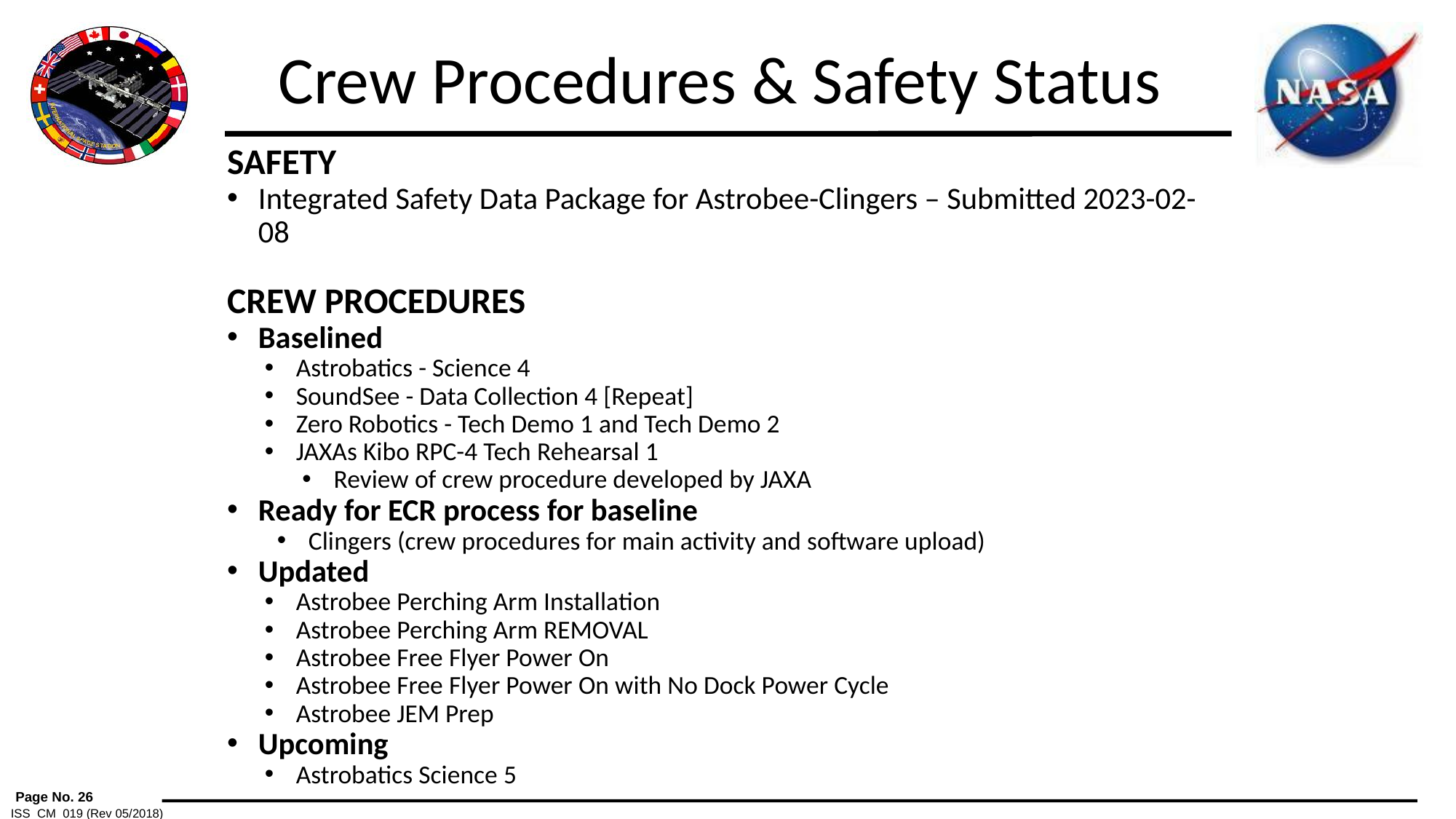

# Crew Procedures & Safety Status

SAFETY
Integrated Safety Data Package for Astrobee-Clingers – Submitted 2023-02-08

CREW PROCEDURES
Baselined
Astrobatics - Science 4
SoundSee - Data Collection 4 [Repeat]
Zero Robotics - Tech Demo 1 and Tech Demo 2
JAXAs Kibo RPC-4 Tech Rehearsal 1
Review of crew procedure developed by JAXA
Ready for ECR process for baseline
Clingers (crew procedures for main activity and software upload)
Updated
Astrobee Perching Arm Installation
Astrobee Perching Arm REMOVAL
Astrobee Free Flyer Power On
Astrobee Free Flyer Power On with No Dock Power Cycle
Astrobee JEM Prep
Upcoming
Astrobatics Science 5